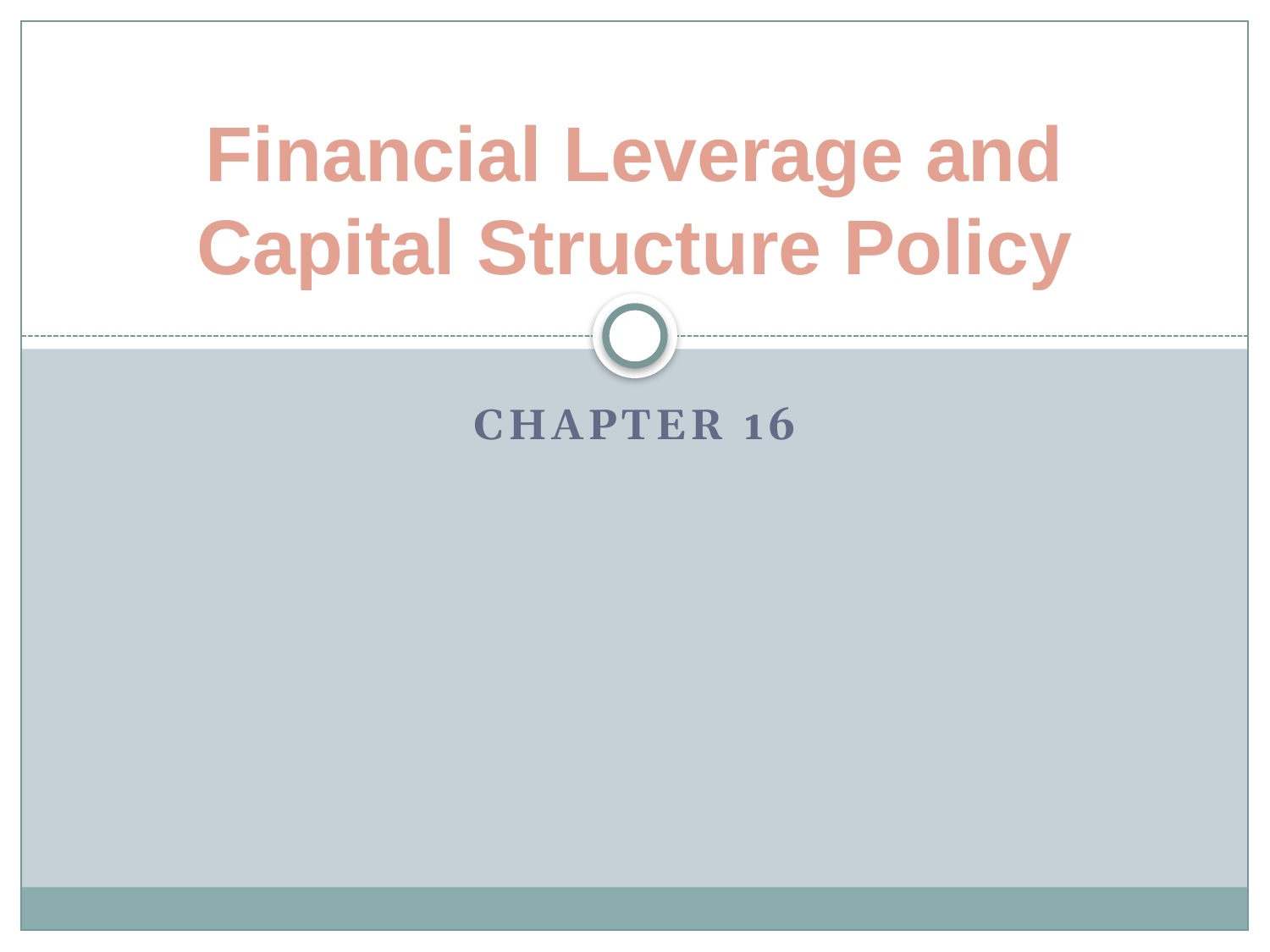

# Financial Leverage and Capital Structure Policy
Chapter 16